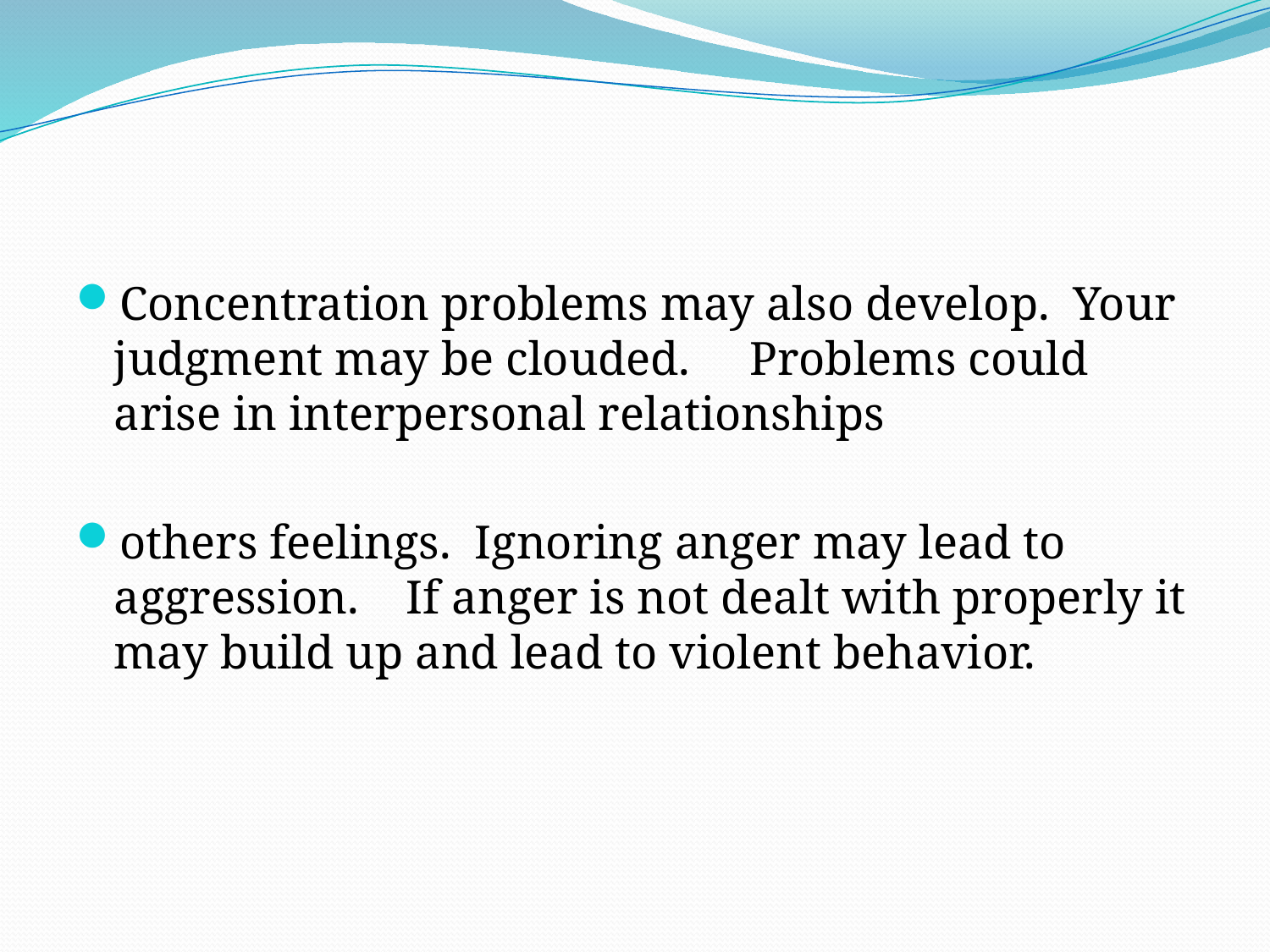

#
Concentration problems may also develop.  Your judgment may be clouded.     Problems could arise in interpersonal relationships

others feelings.  Ignoring anger may lead to aggression.    If anger is not dealt with properly it may build up and lead to violent behavior.